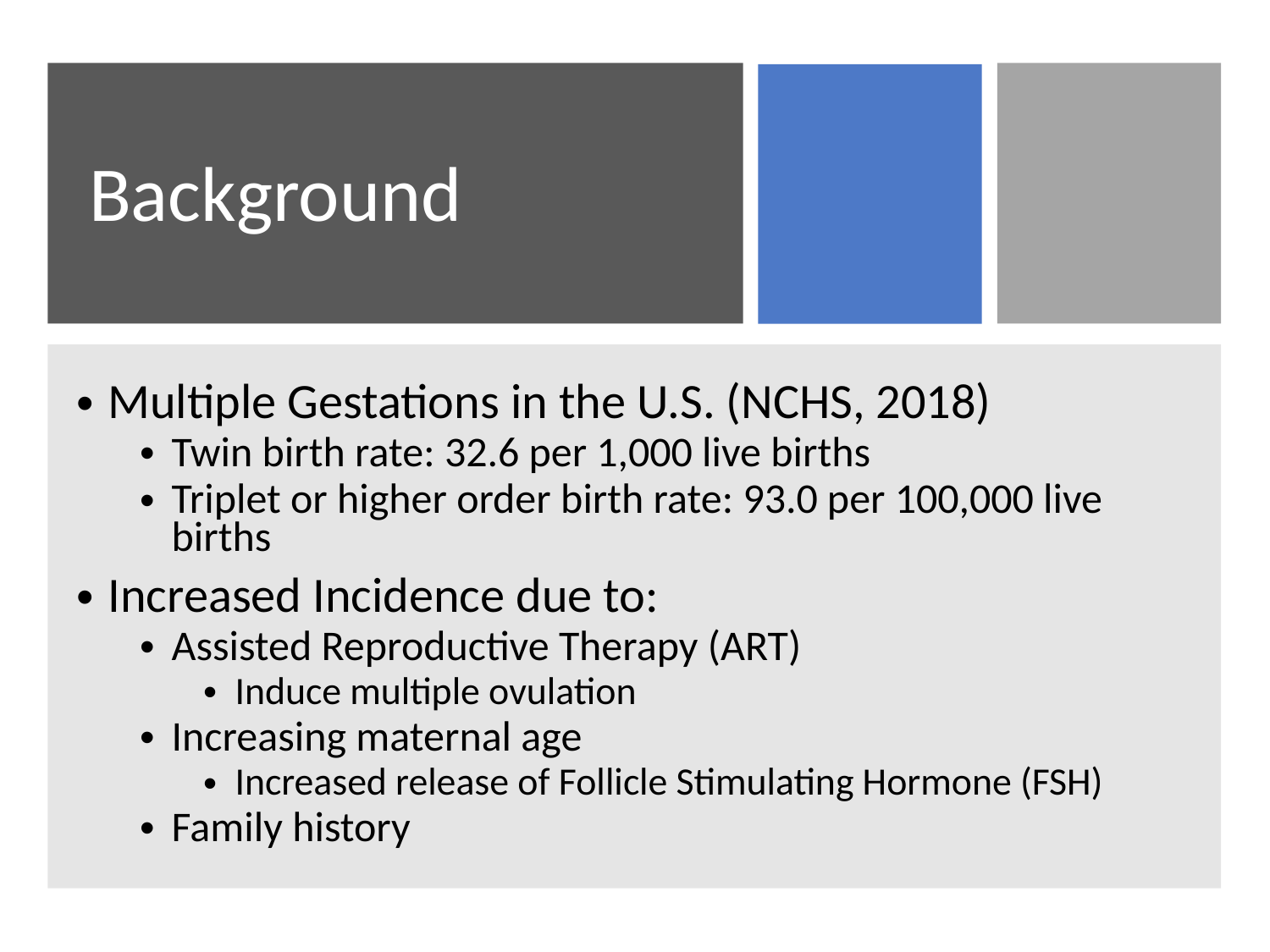

# Background

Multiple Gestations in the U.S. (NCHS, 2018)
Twin birth rate: 32.6 per 1,000 live births
Triplet or higher order birth rate: 93.0 per 100,000 live births
Increased Incidence due to:
Assisted Reproductive Therapy (ART)
Induce multiple ovulation
Increasing maternal age
Increased release of Follicle Stimulating Hormone (FSH)
Family history